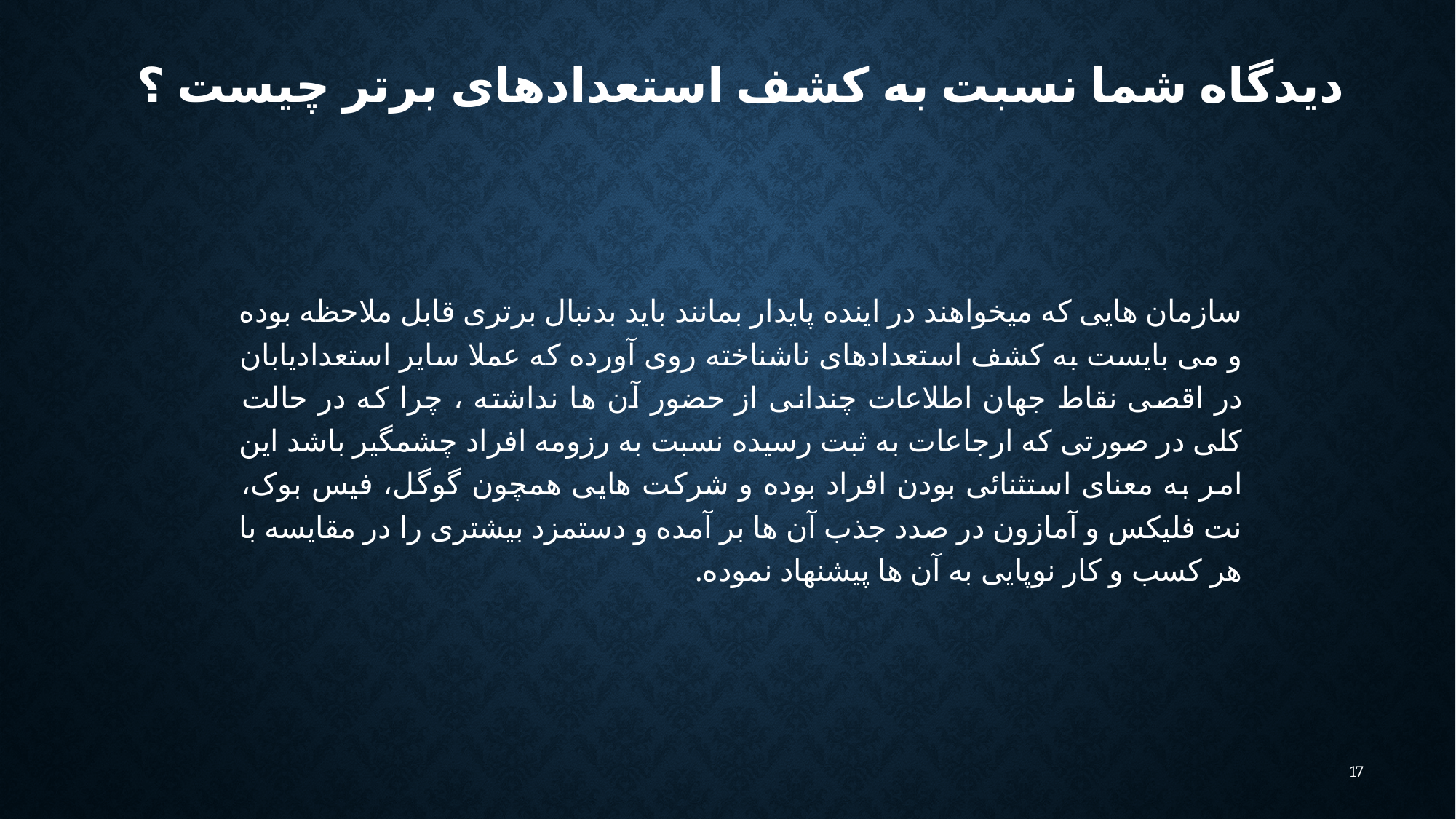

# دیدگاه شما نسبت به کشف استعدادهای برتر چیست ؟
سازمان هایی که میخواهند در اینده پایدار بمانند باید بدنبال برتری قابل ملاحظه بوده و می بایست به کشف استعدادهای ناشناخته روی آورده که عملا سایر استعدادیابان در اقصی نقاط جهان اطلاعات چندانی از حضور آن ها نداشته ، چرا که در حالت کلی در صورتی که ارجاعات به ثبت رسیده نسبت به رزومه افراد چشمگیر باشد این امر به معنای استثنائی بودن افراد بوده و شرکت هایی همچون گوگل، فیس بوک، نت فلیکس و آمازون در صدد جذب آن ها بر آمده و دستمزد بیشتری را در مقایسه با هر کسب و کار نوپایی به آن ها پیشنهاد نموده.
17